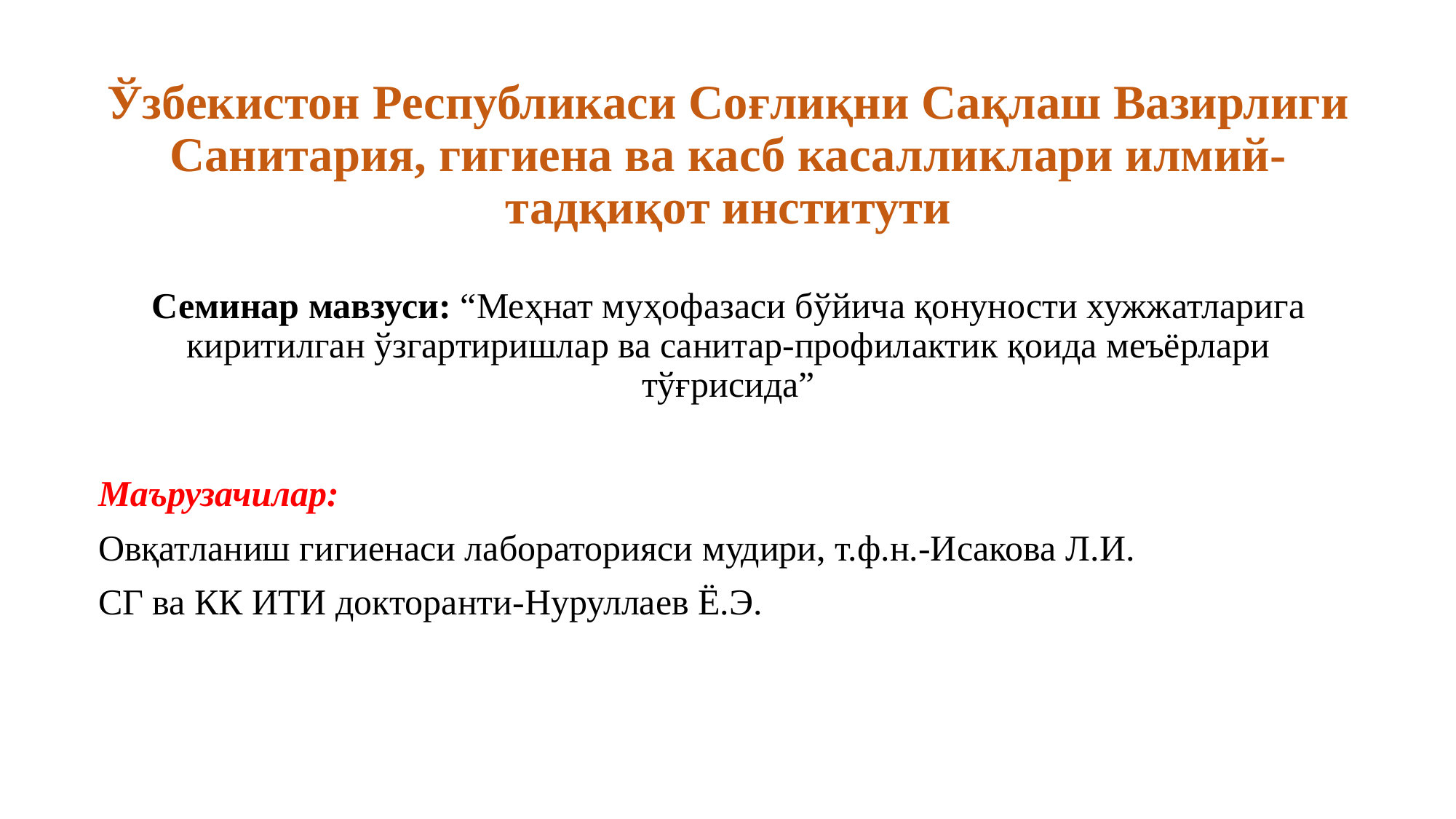

# Ўзбекистон Республикаси Соғлиқни Сақлаш Вазирлиги Санитария, гигиена ва касб касалликлари илмий-тадқиқот институти
Семинар мавзуси: “Меҳнат муҳофазаси бўйича қонуности хужжатларига киритилган ўзгартиришлар ва санитар-профилактик қоида меъёрлари тўғрисида”

Маърузачилар:
Овқатланиш гигиенаси лабораторияси мудири, т.ф.н.-Исакова Л.И.
СГ ва КК ИТИ докторанти-Нуруллаев Ё.Э.